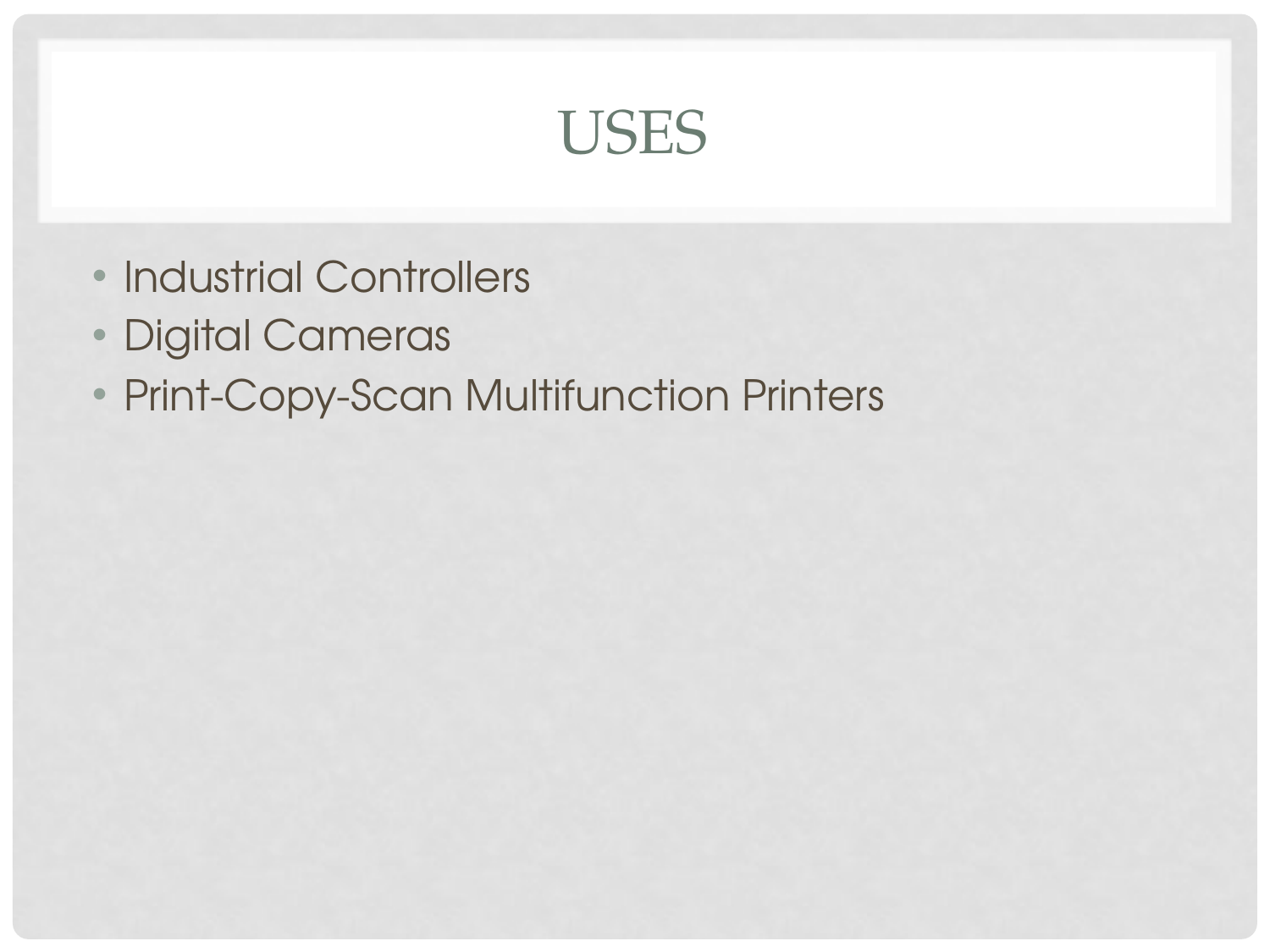

# Uses
Industrial Controllers
Digital Cameras
Print-Copy-Scan Multifunction Printers